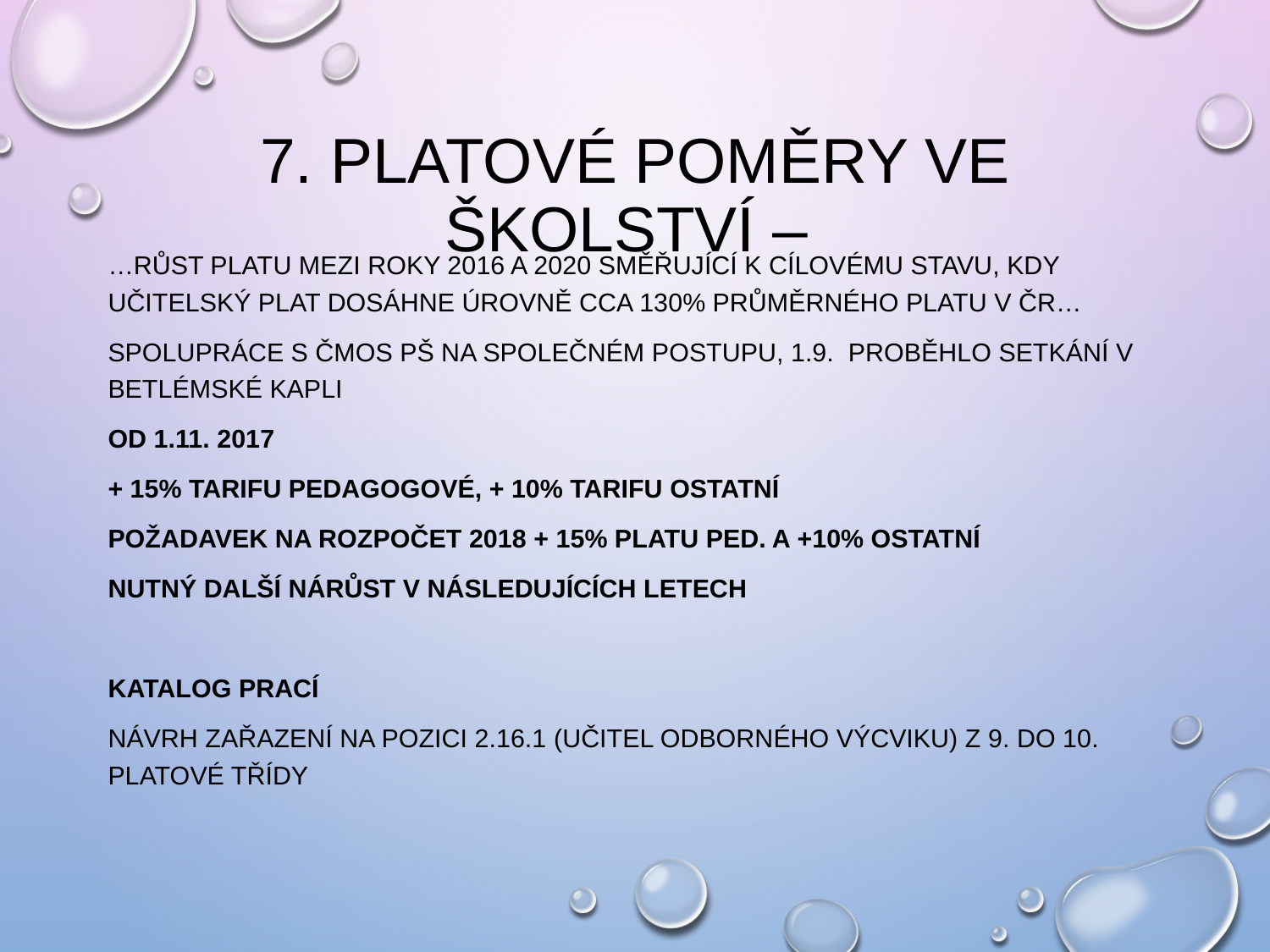

# 7. Platové poměry ve školství –
…růst platu mezi roky 2016 a 2020 směřující k cílovému stavu, kdy učitelský plat dosáhne úrovně cca 130% průměrného platu v ČR…
Spolupráce s čmos pš na společném postupu, 1.9.  Proběhlo setkání v Betlémské kapli
Od 1.11. 2017
+ 15% tarifu pedagogové, + 10% tarifu ostatní
Požadavek na rozpočet 2018 + 15% platu ped. A +10% ostatní
Nutný Další nárůst v následujících letech

Katalog prací
Návrh zařazení na pozici 2.16.1 (učitel odborného výcviku) z 9. do 10. platové třídy